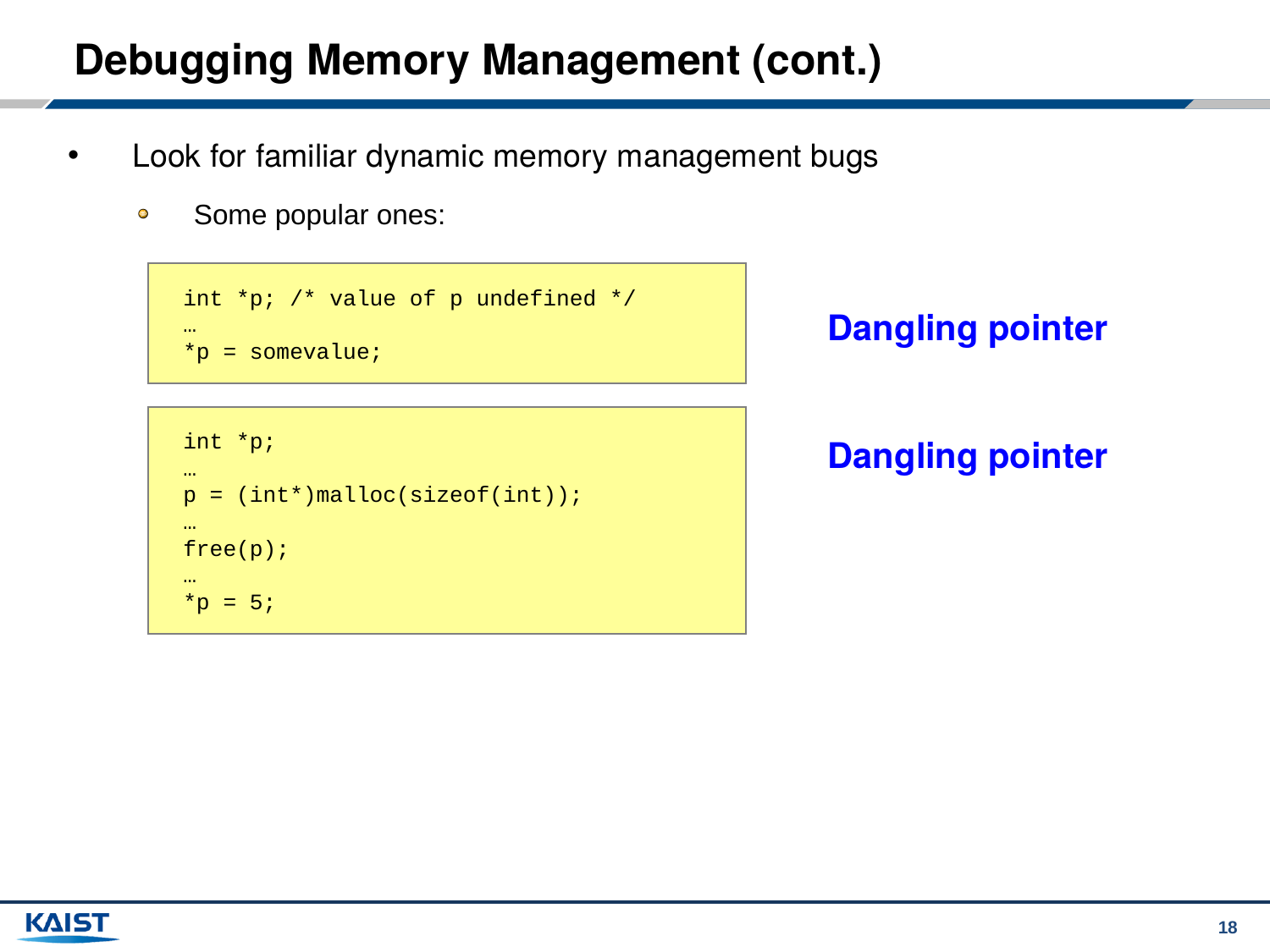

# Debugging Memory Management (cont.)
Look for familiar dynamic memory management bugs
Some popular ones:

int *p; /* value of p undefined */
…
*p = somevalue;
Dangling pointer
int *p;
…
p = (int*)malloc(sizeof(int));
…
free(p);
…
*p = 5;
Dangling pointer